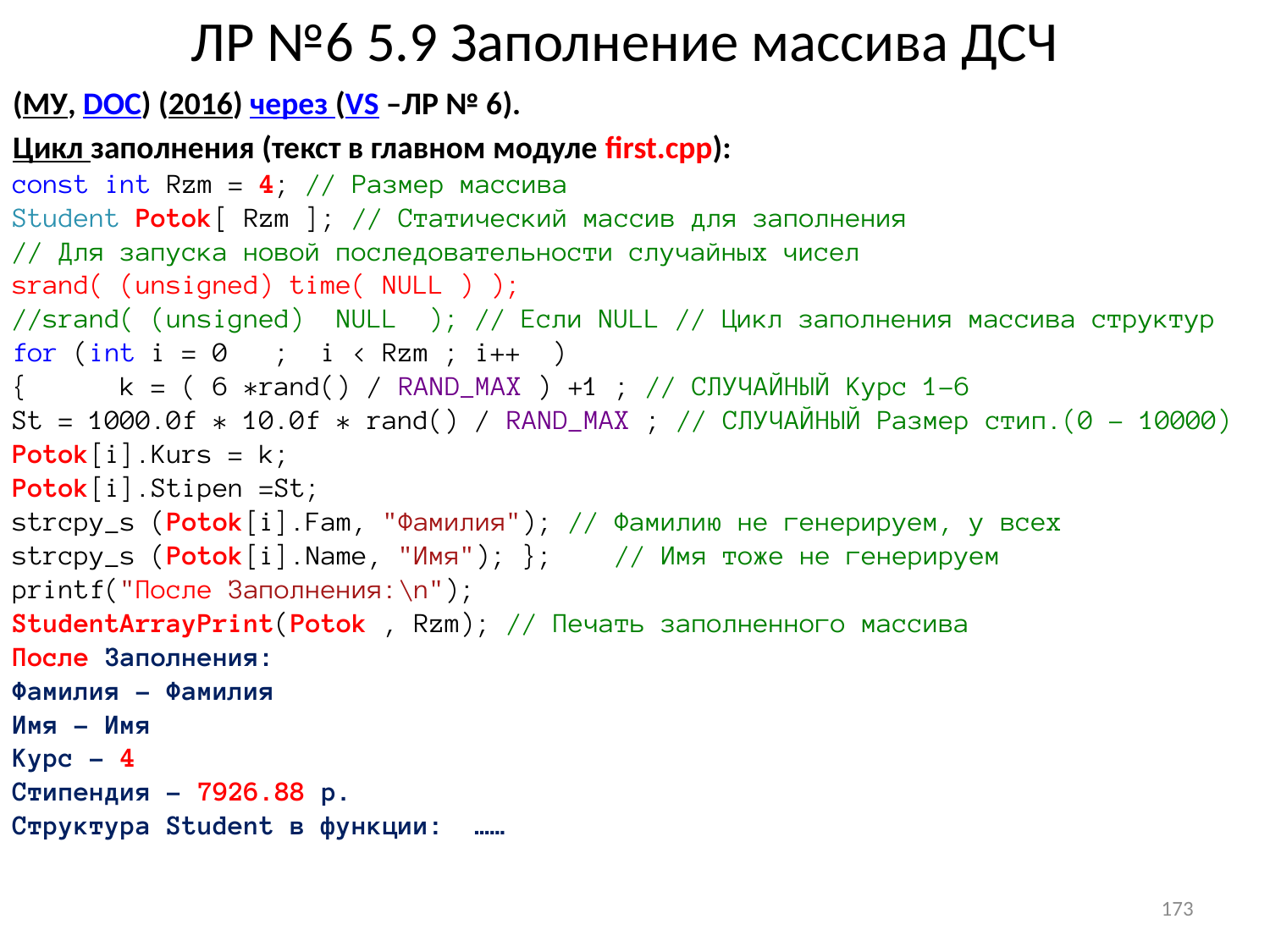

# ЛР №6 5.9 Заполнение массива ДСЧ
(МУ, DOC) (2016) через (VS –ЛР № 6).
Цикл заполнения (текст в главном модуле first.cpp):
const int Rzm = 4; // Размер массива
Student Potok[ Rzm ]; // Статический массив для заполнения
// Для запуска новой последовательности случайных чисел
srand( (unsigned) time( NULL ) );
//srand( (unsigned)  NULL  ); // Если NULL // Цикл заполнения массива структур
for (int i = 0   ;  i < Rzm ; i++  )
{      k = ( 6 *rand() / RAND_MAX ) +1 ; // СЛУЧАЙНЫЙ Курс 1-6
St = 1000.0f * 10.0f * rand() / RAND_MAX ; // СЛУЧАЙНЫЙ Размер стип.(0 - 10000)
Potok[i].Kurs = k;
Potok[i].Stipen =St;
strcpy_s (Potok[i].Fam, "Фамилия"); // Фамилию не генерируем, у всех
strcpy_s (Potok[i].Name, "Имя"); };    // Имя тоже не генерируем
printf("После Заполнения:\n");
StudentArrayPrint(Potok , Rzm); // Печать заполненного массива
После Заполнения:
Фамилия - Фамилия
Имя - Имя
Курс - 4
Стипендия - 7926.88 р.
Структура Student в функции:  ……

173